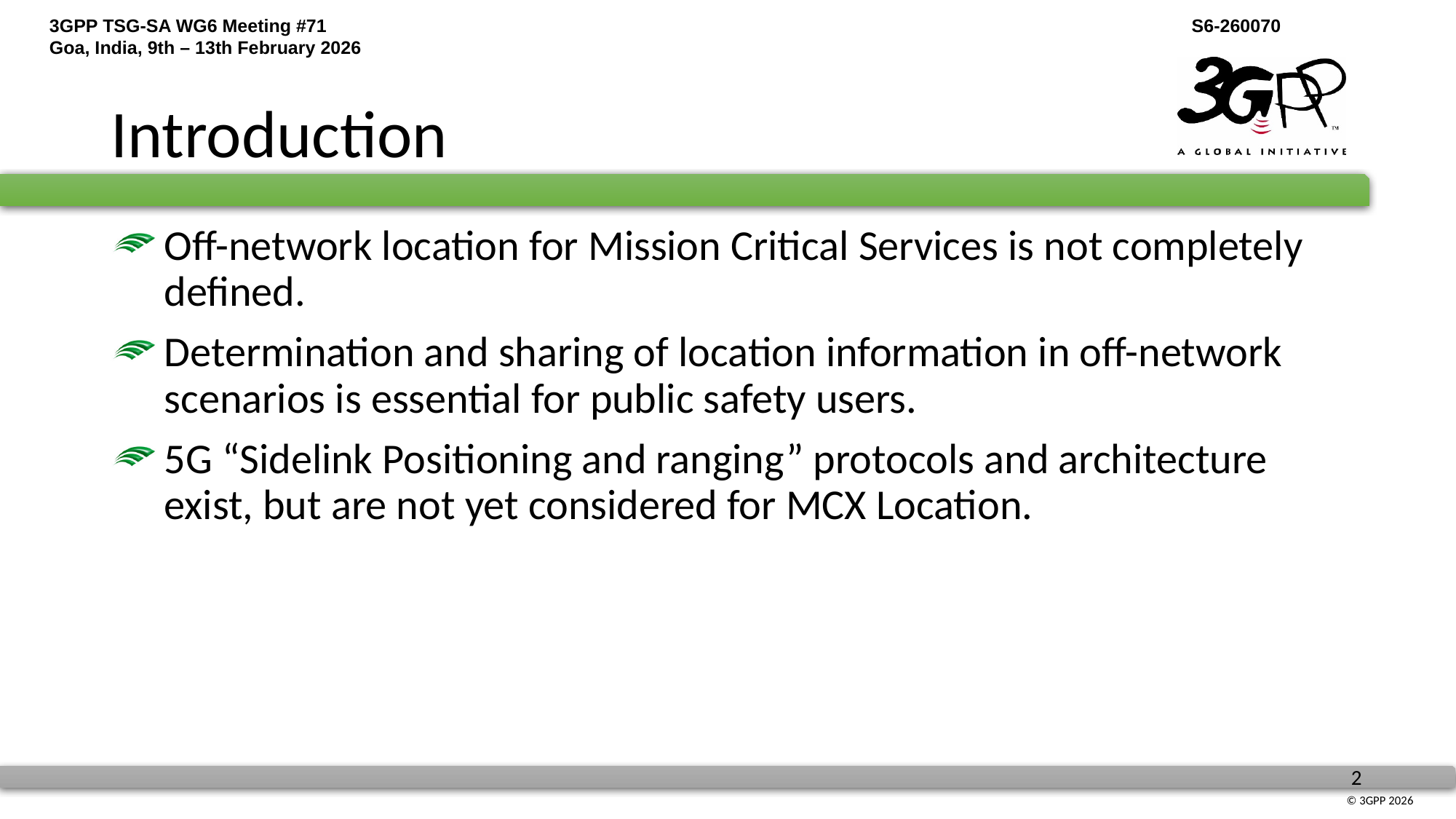

# Introduction
Off-network location for Mission Critical Services is not completely defined.
Determination and sharing of location information in off-network scenarios is essential for public safety users.
5G “Sidelink Positioning and ranging” protocols and architecture exist, but are not yet considered for MCX Location.